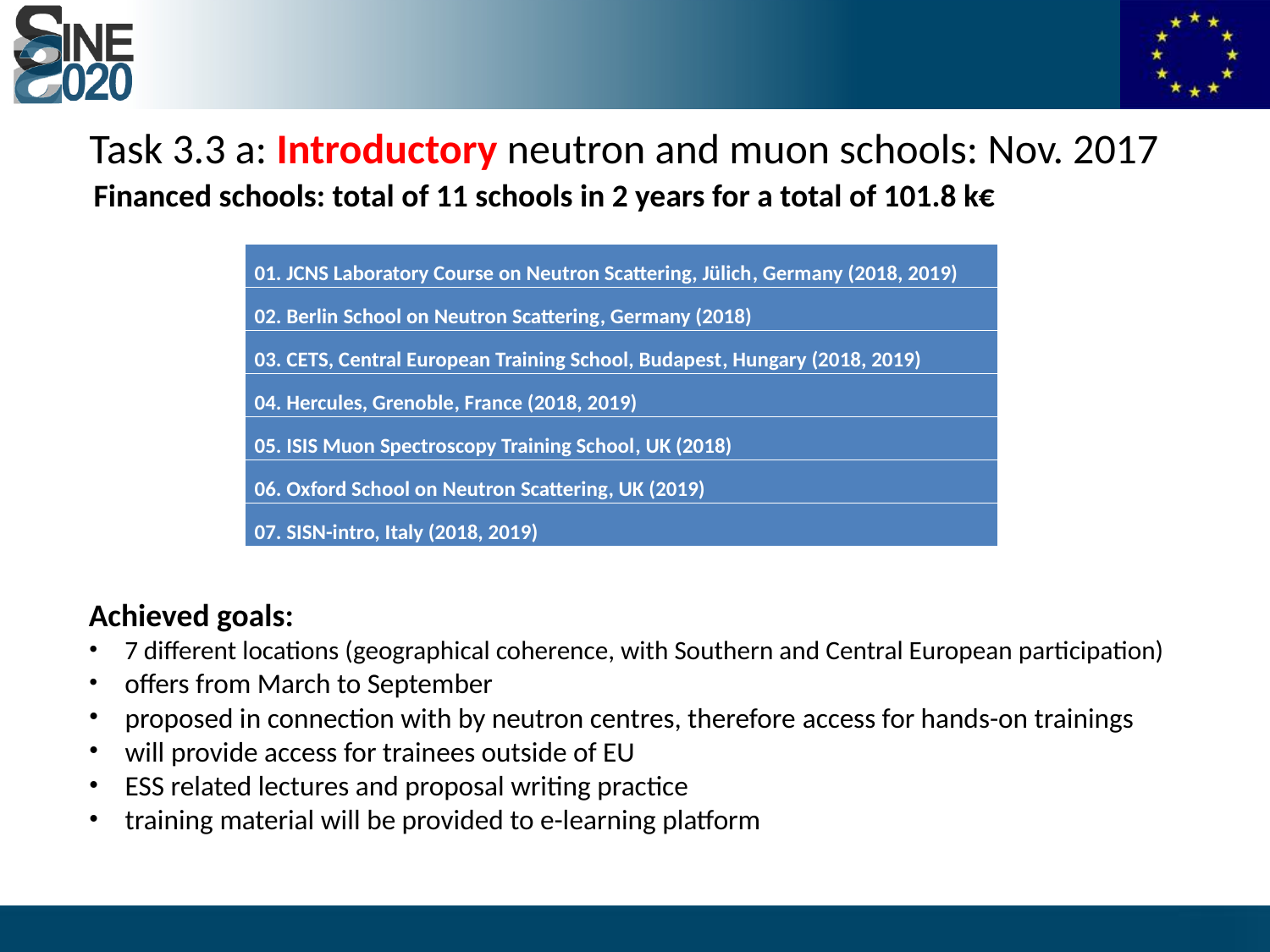

Task 3.3 a: Introductory neutron and muon schools: Nov. 2017
Financed schools: total of 11 schools in 2 years for a total of 101.8 k€
| 01. JCNS Laboratory Course on Neutron Scattering, Jülich, Germany (2018, 2019) |
| --- |
| 02. Berlin School on Neutron Scattering, Germany (2018) |
| 03. CETS, Central European Training School, Budapest, Hungary (2018, 2019) |
| 04. Hercules, Grenoble, France (2018, 2019) |
| 05. ISIS Muon Spectroscopy Training School, UK (2018) |
| 06. Oxford School on Neutron Scattering, UK (2019) |
| 07. SISN-intro, Italy (2018, 2019) |
Achieved goals:
 7 different locations (geographical coherence, with Southern and Central European participation)
 offers from March to September
 proposed in connection with by neutron centres, therefore access for hands-on trainings
 will provide access for trainees outside of EU
 ESS related lectures and proposal writing practice
 training material will be provided to e-learning platform